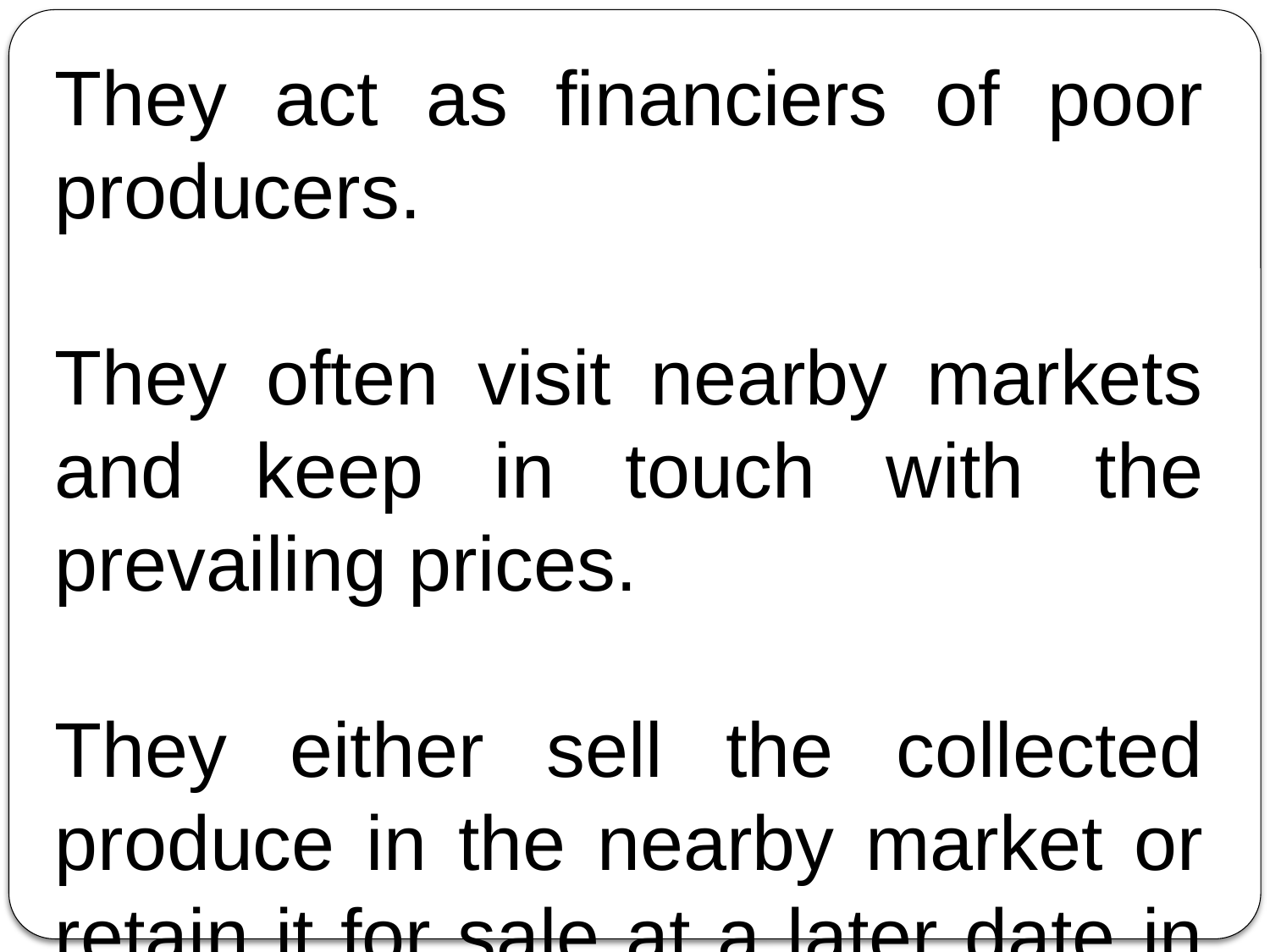

They act as financiers of poor producers.

They often visit nearby markets and keep in touch with the prevailing prices.

They either sell the collected produce in the nearby market or retain it for sale at a later date in the village itself.